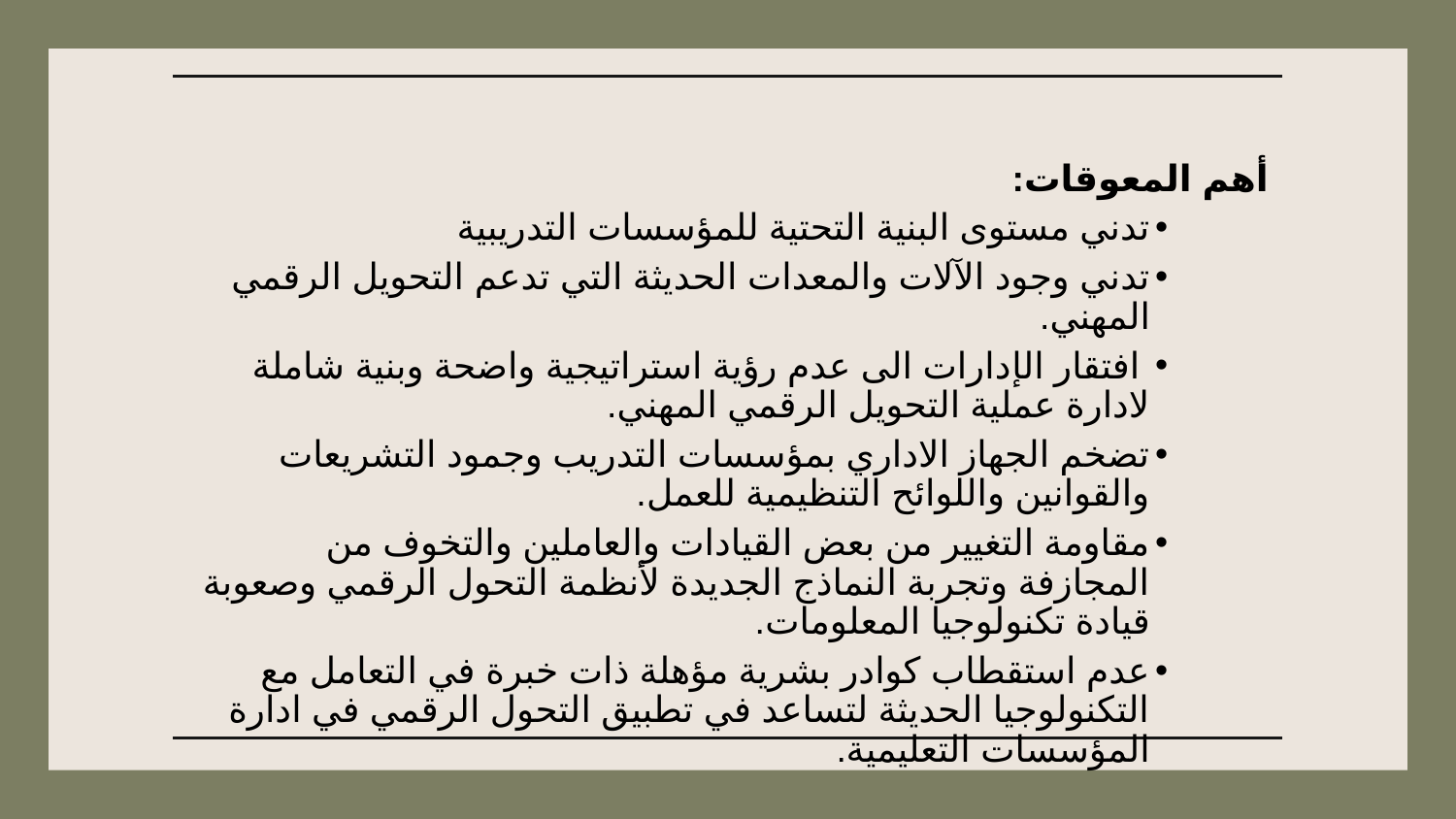

أهم المعوقات:
تدني مستوى البنية التحتية للمؤسسات التدريبية
تدني وجود الآلات والمعدات الحديثة التي تدعم التحويل الرقمي المهني.
 افتقار الإدارات الى عدم رؤية استراتيجية واضحة وبنية شاملة لادارة عملية التحويل الرقمي المهني.
تضخم الجهاز الاداري بمؤسسات التدريب وجمود التشريعات والقوانين واللوائح التنظيمية للعمل.
مقاومة التغيير من بعض القيادات والعاملين والتخوف من المجازفة وتجربة النماذج الجديدة لأنظمة التحول الرقمي وصعوبة قيادة تكنولوجيا المعلومات.
عدم استقطاب كوادر بشرية مؤهلة ذات خبرة في التعامل مع التكنولوجيا الحديثة لتساعد في تطبيق التحول الرقمي في ادارة المؤسسات التعليمية.